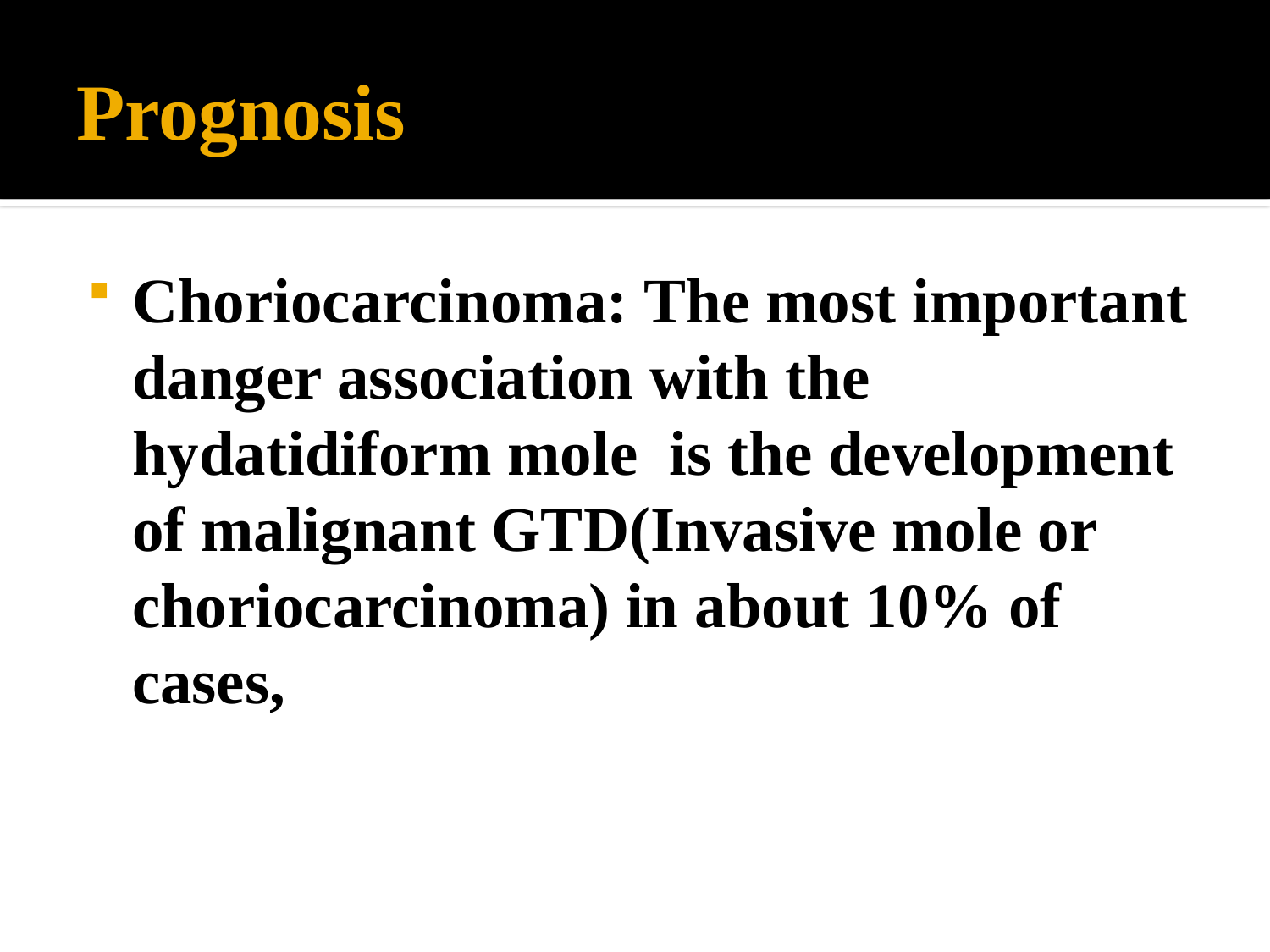

# Prognosis
Choriocarcinoma: The most important danger association with the hydatidiform mole  is the development of malignant GTD(Invasive mole or choriocarcinoma) in about 10% of cases,